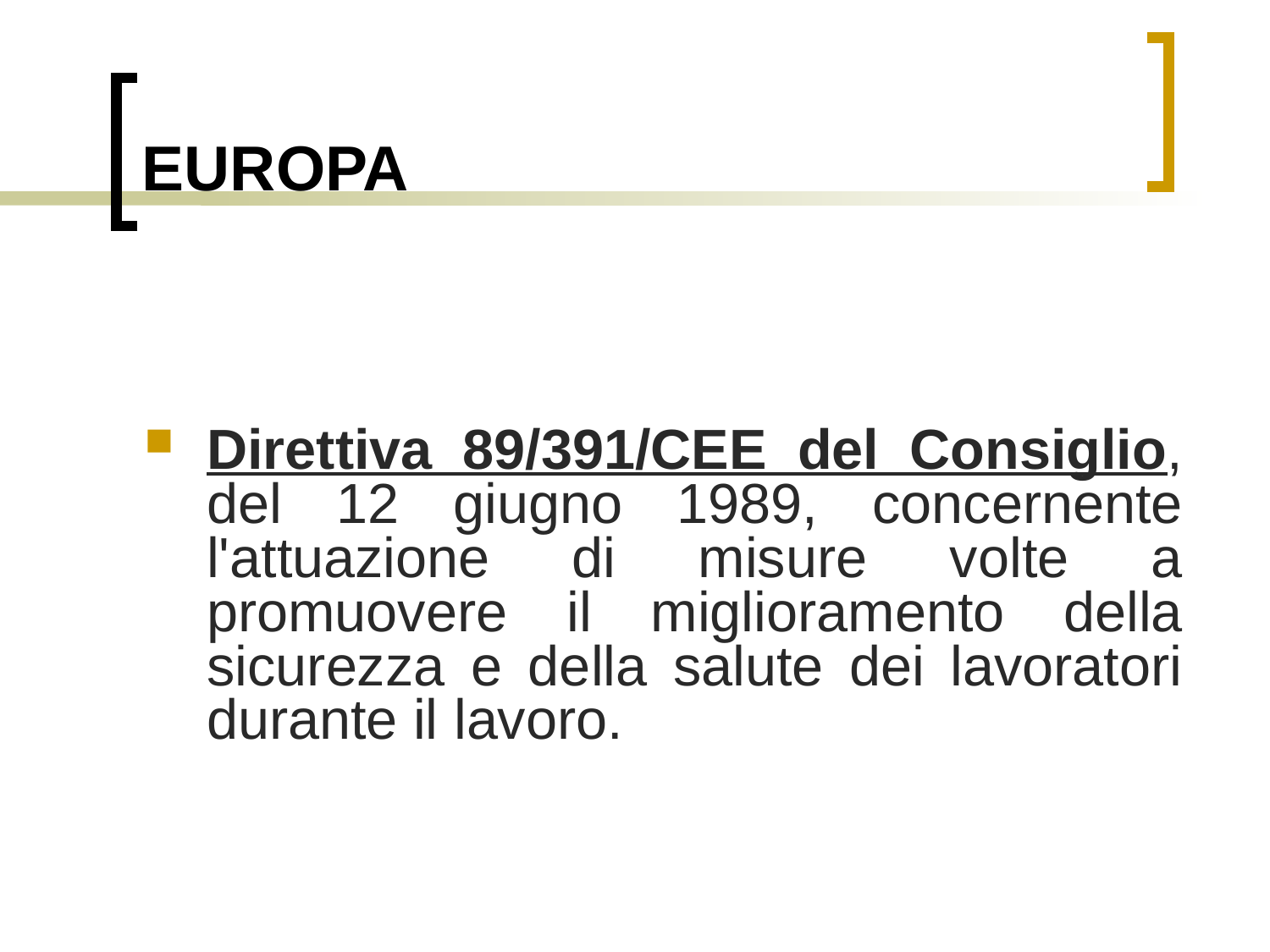

# EUROPA

Direttiva 89/391/CEE del Consiglio, del 12 giugno 1989, concernente l'attuazione di misure volte a promuovere il miglioramento della sicurezza e della salute dei lavoratori durante il lavoro.